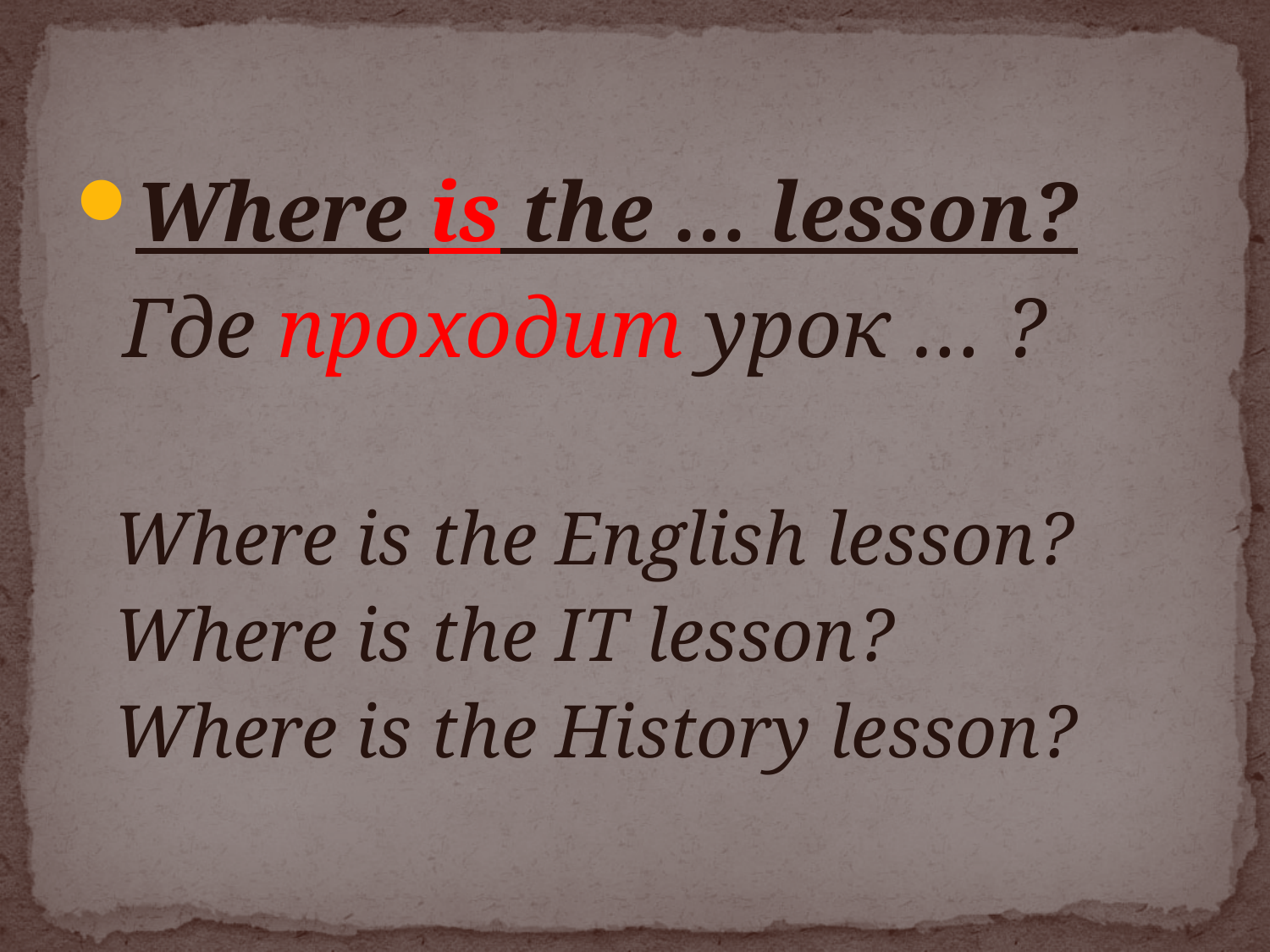

#

Where is the … lesson?
  Где проходит урок … ?

  Where is the English lesson?
  Where is the IT lesson?
  Where is the History lesson?